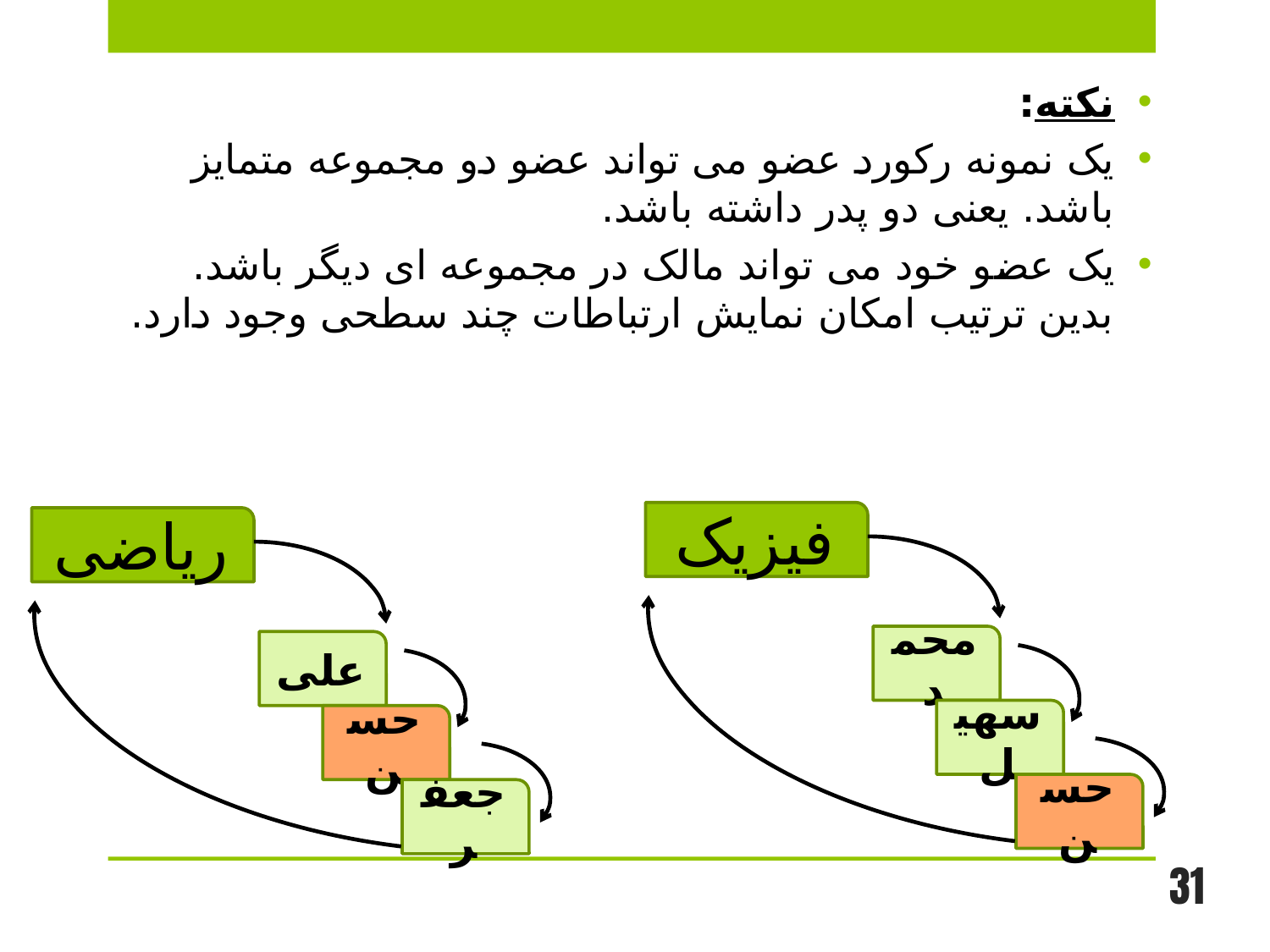

نکته:
یک نمونه رکورد عضو می تواند عضو دو مجموعه متمایز باشد. یعنی دو پدر داشته باشد.
یک عضو خود می تواند مالک در مجموعه ای دیگر باشد. بدین ترتیب امکان نمایش ارتباطات چند سطحی وجود دارد.

فیزیک
ریاضی

محمد
علی

سهیل
حسن

حسن
جعفر
31